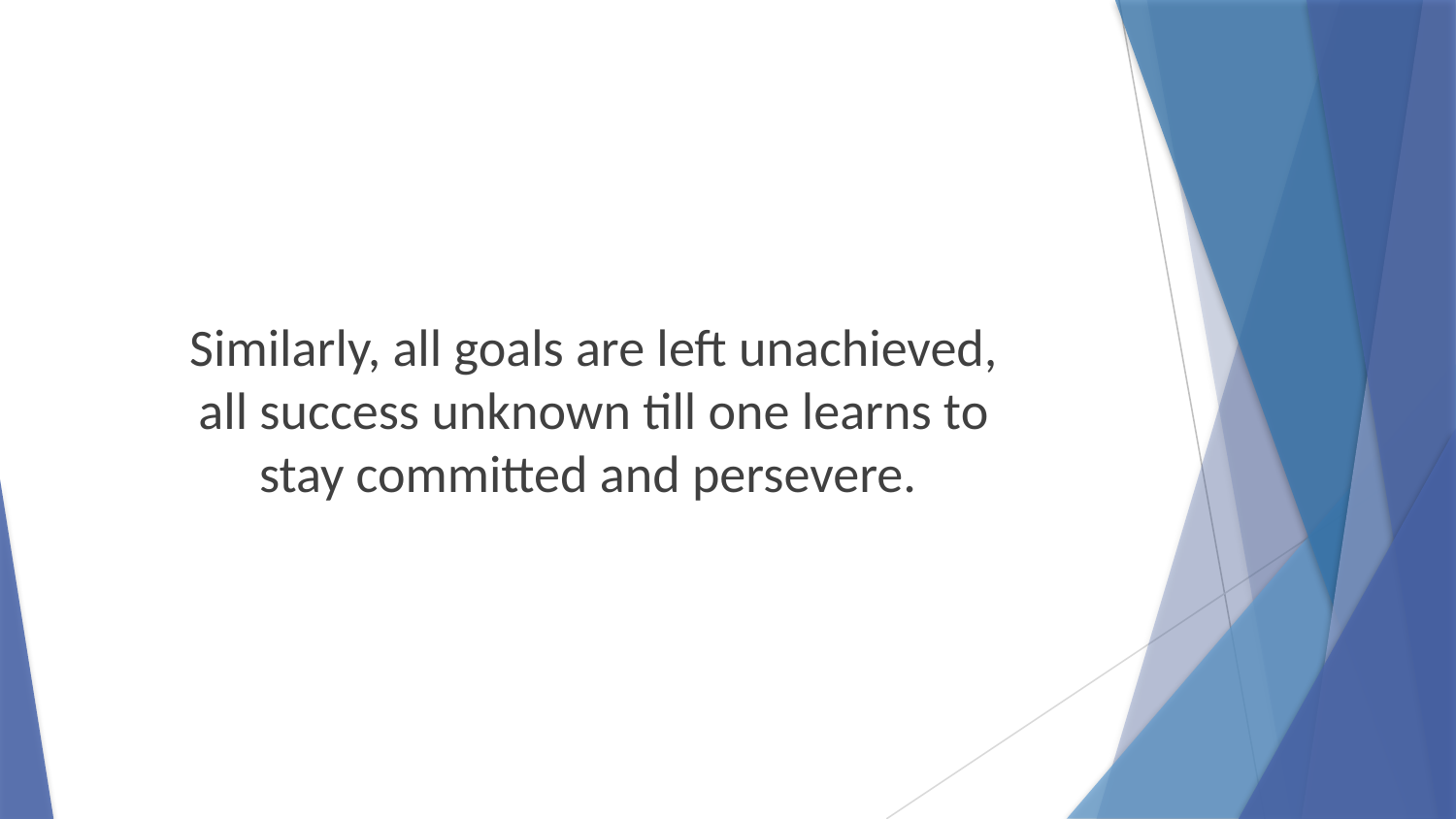

Similarly, all goals are left unachieved,
all success unknown till one learns to
stay committed and persevere.